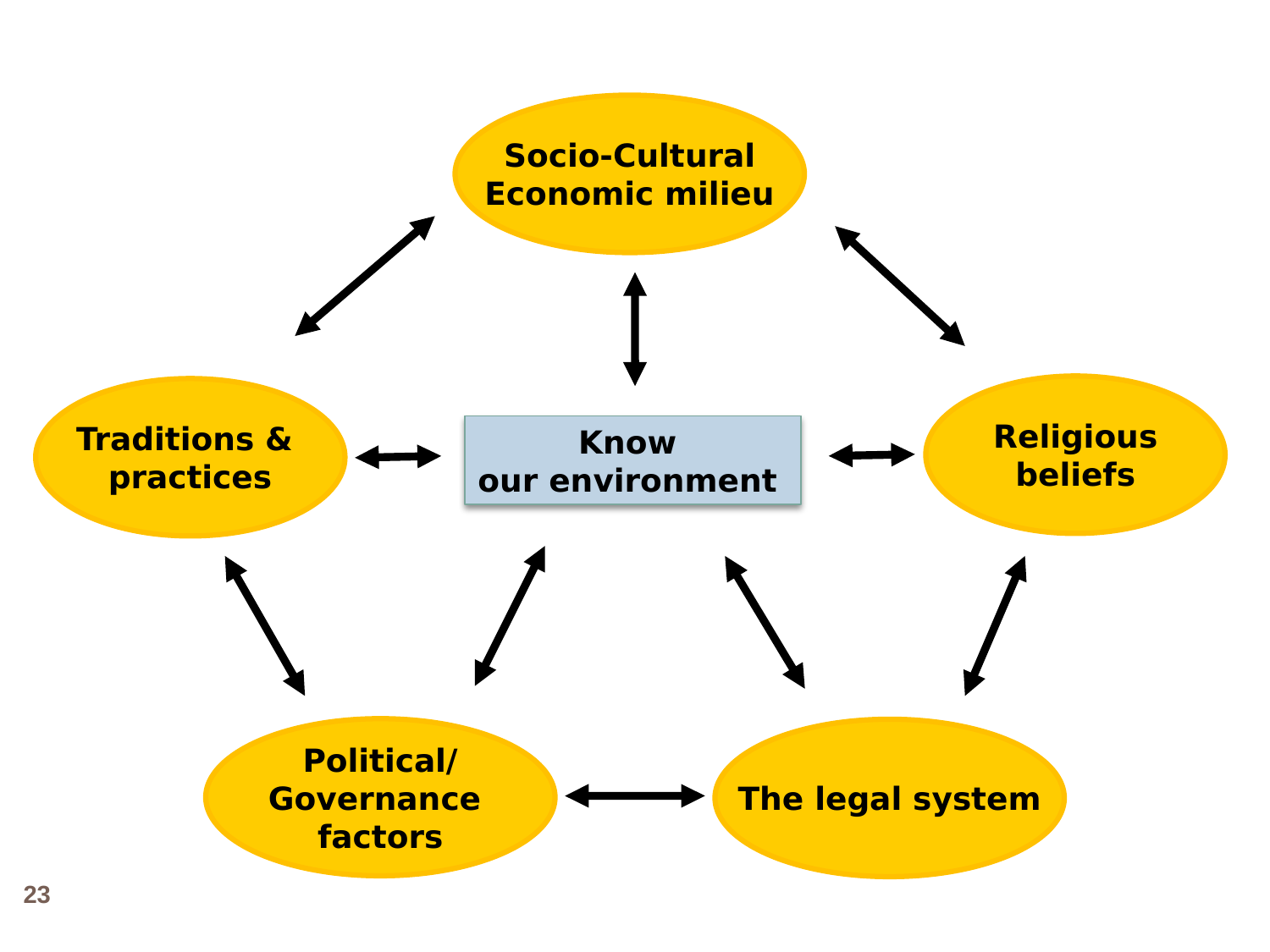

Socio-Cultural
Economic milieu

Religious
beliefs
Traditions &
practices
Know
our environment

Political/
Governance
factors
The legal system

23